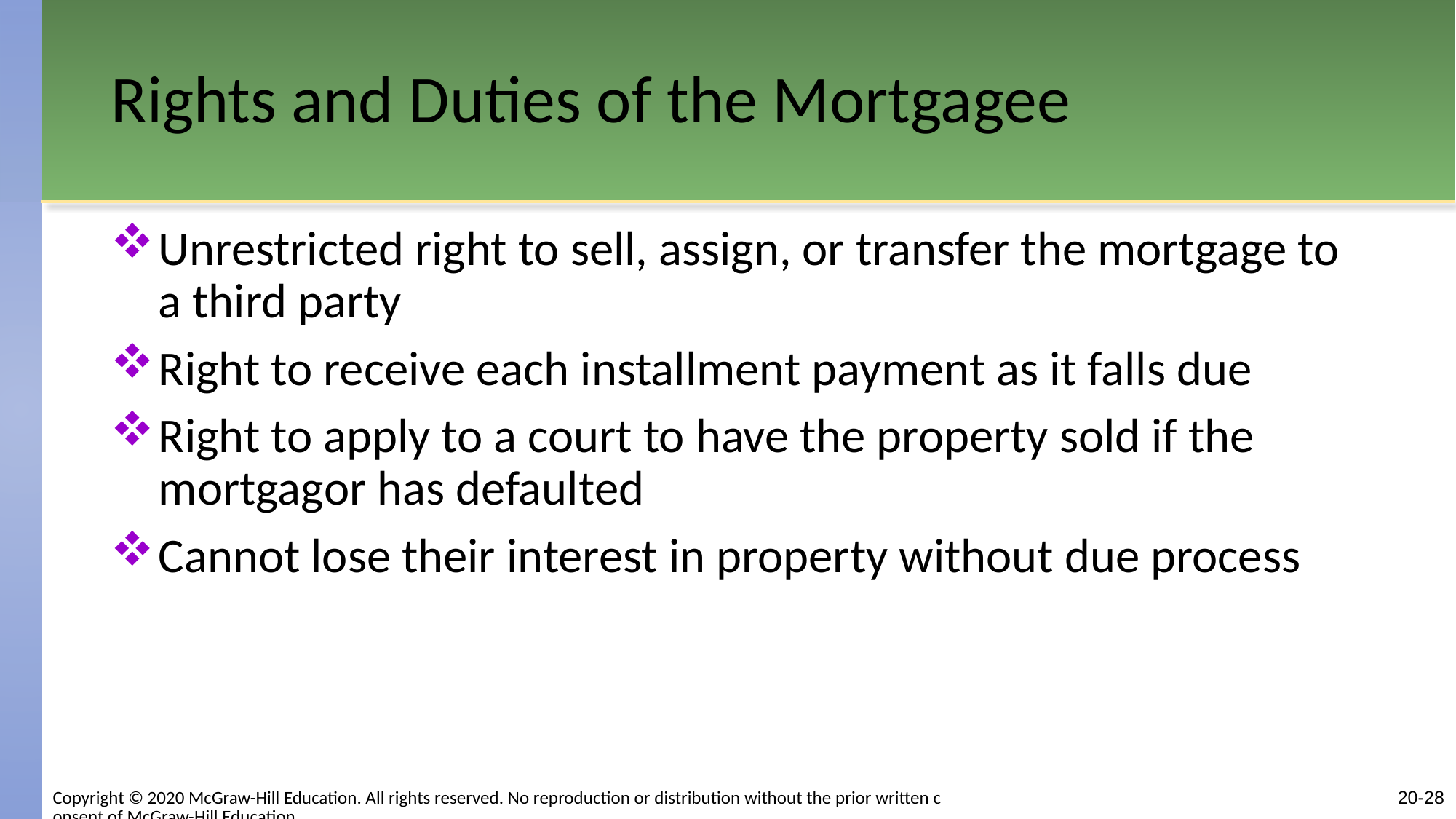

# Rights and Duties of the Mortgagee
Unrestricted right to sell, assign, or transfer the mortgage to a third party
Right to receive each installment payment as it falls due
Right to apply to a court to have the property sold if the mortgagor has defaulted
Cannot lose their interest in property without due process
Copyright © 2020 McGraw-Hill Education. All rights reserved. No reproduction or distribution without the prior written consent of McGraw-Hill Education.
20-28